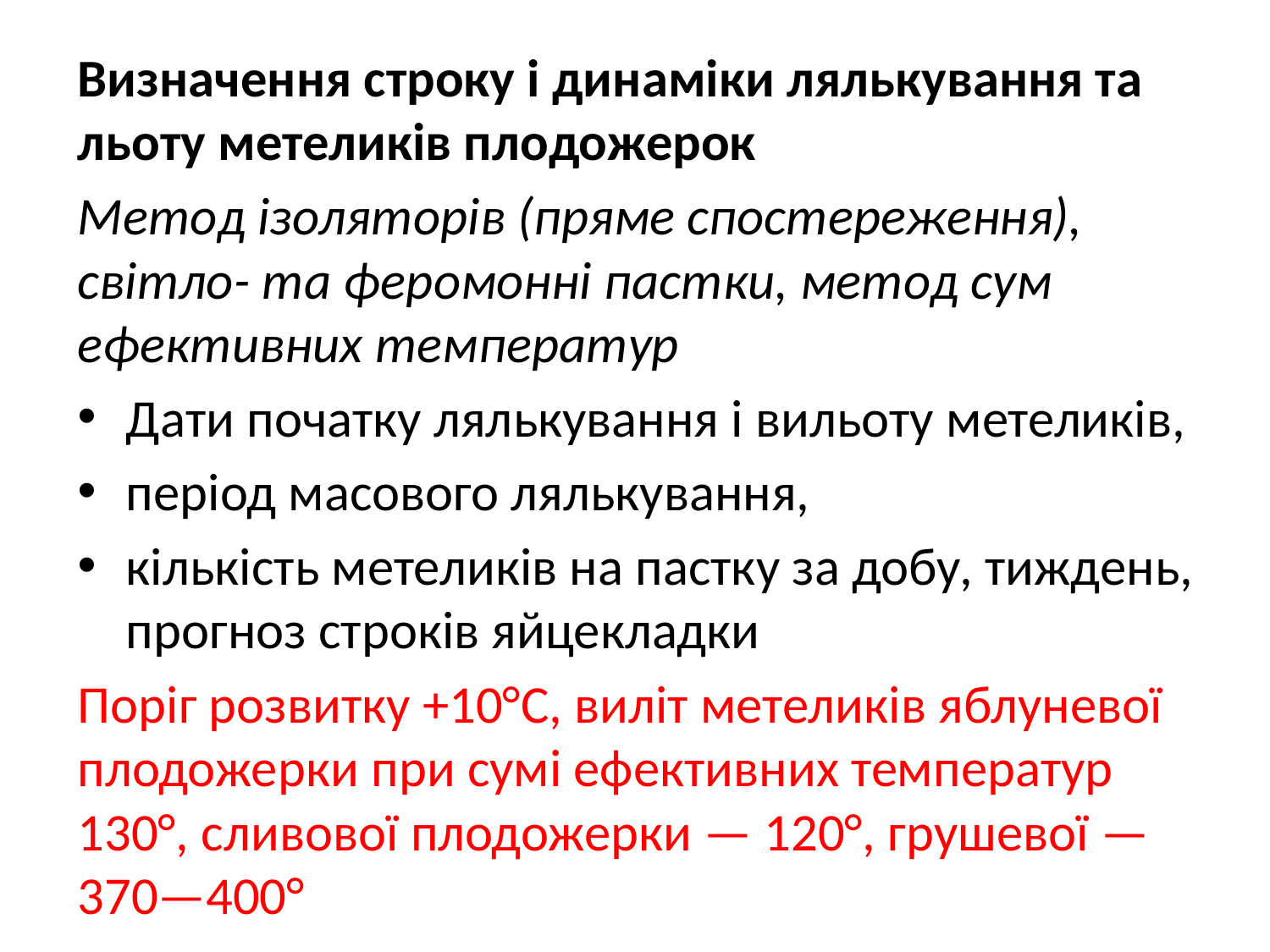

Визначення строку і динаміки лялькування та льоту метеликів плодожерок
Метод ізоляторів (пряме спостереження), світло- та феромонні пастки, метод сум ефективних температур
Дати початку лялькування і вильоту метеликів,
період масового лялькування,
кількість метеликів на пастку за добу, тиждень, прогноз строків яйцекладки
Поріг розвитку +10°С, виліт метеликів яблуневої плодожерки при сумі ефективних температур 130°, сливової плодожерки — 120°, грушевої —370—400°